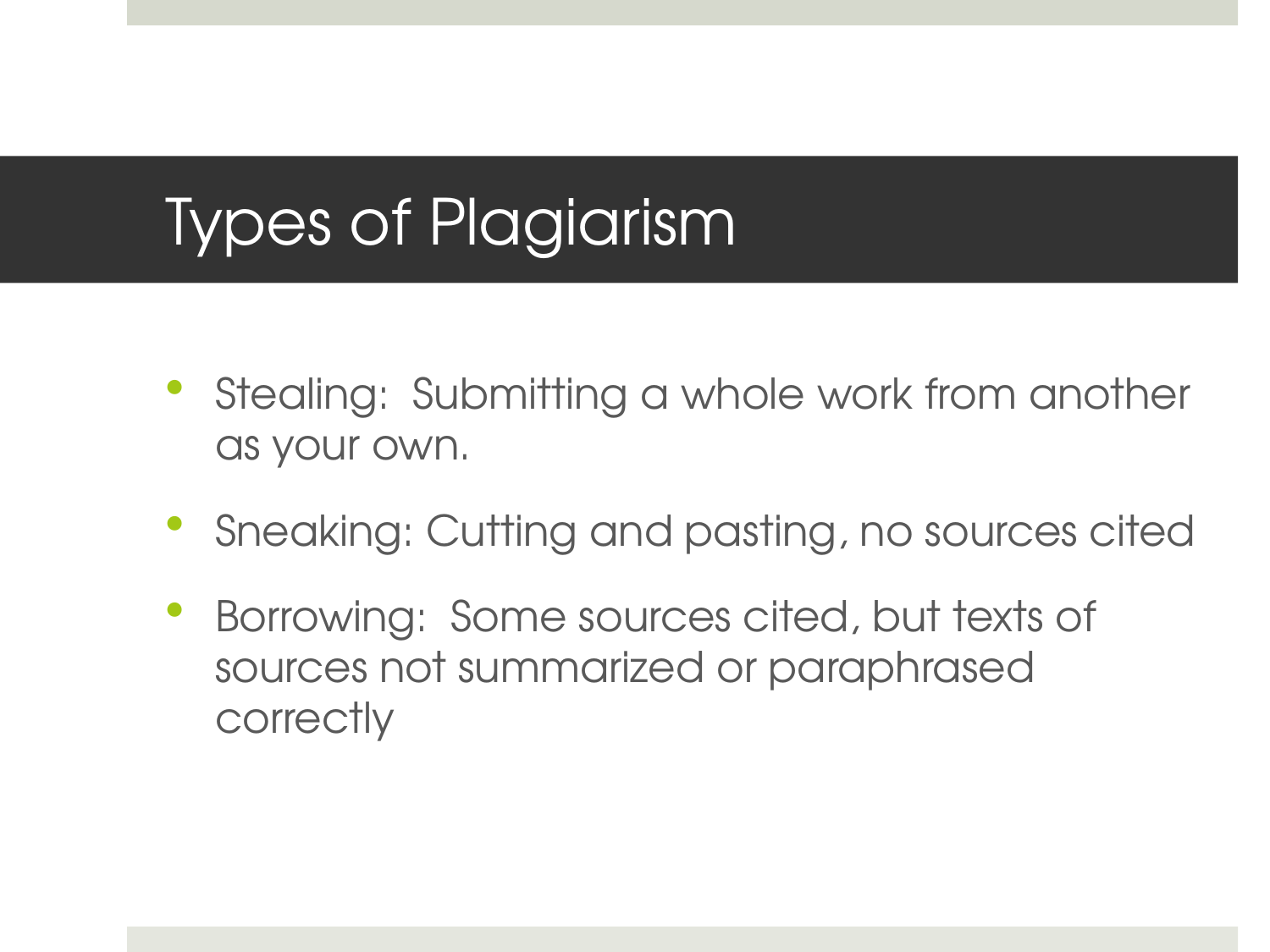

# Types of Plagiarism
Stealing:  Submitting a whole work from another as your own.
Sneaking: Cutting and pasting, no sources cited
Borrowing:  Some sources cited, but texts of sources not summarized or paraphrased correctly